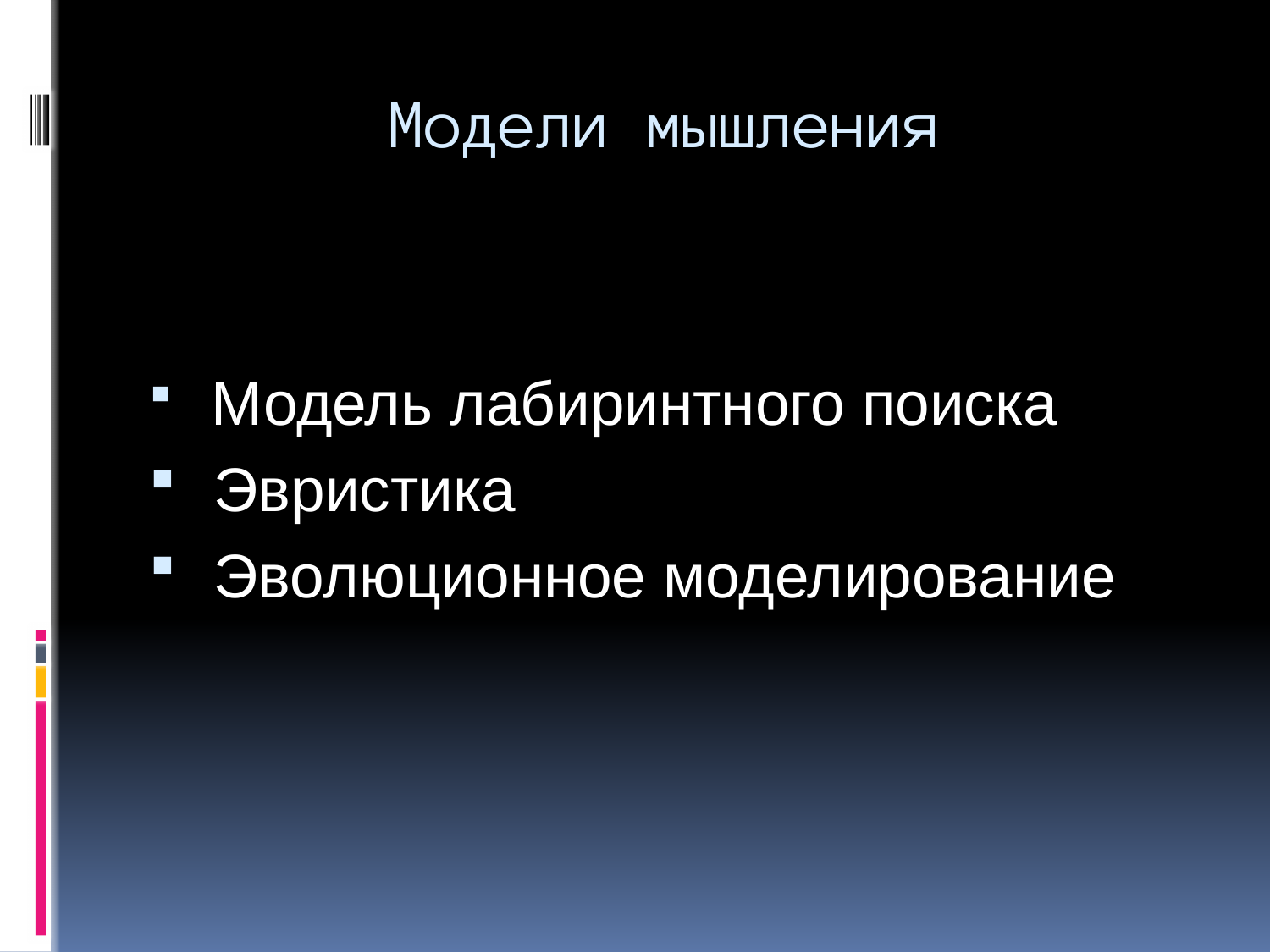

# Модели мышления
 Модель лабиринтного поиска
 Эвристика
 Эволюционное моделирование